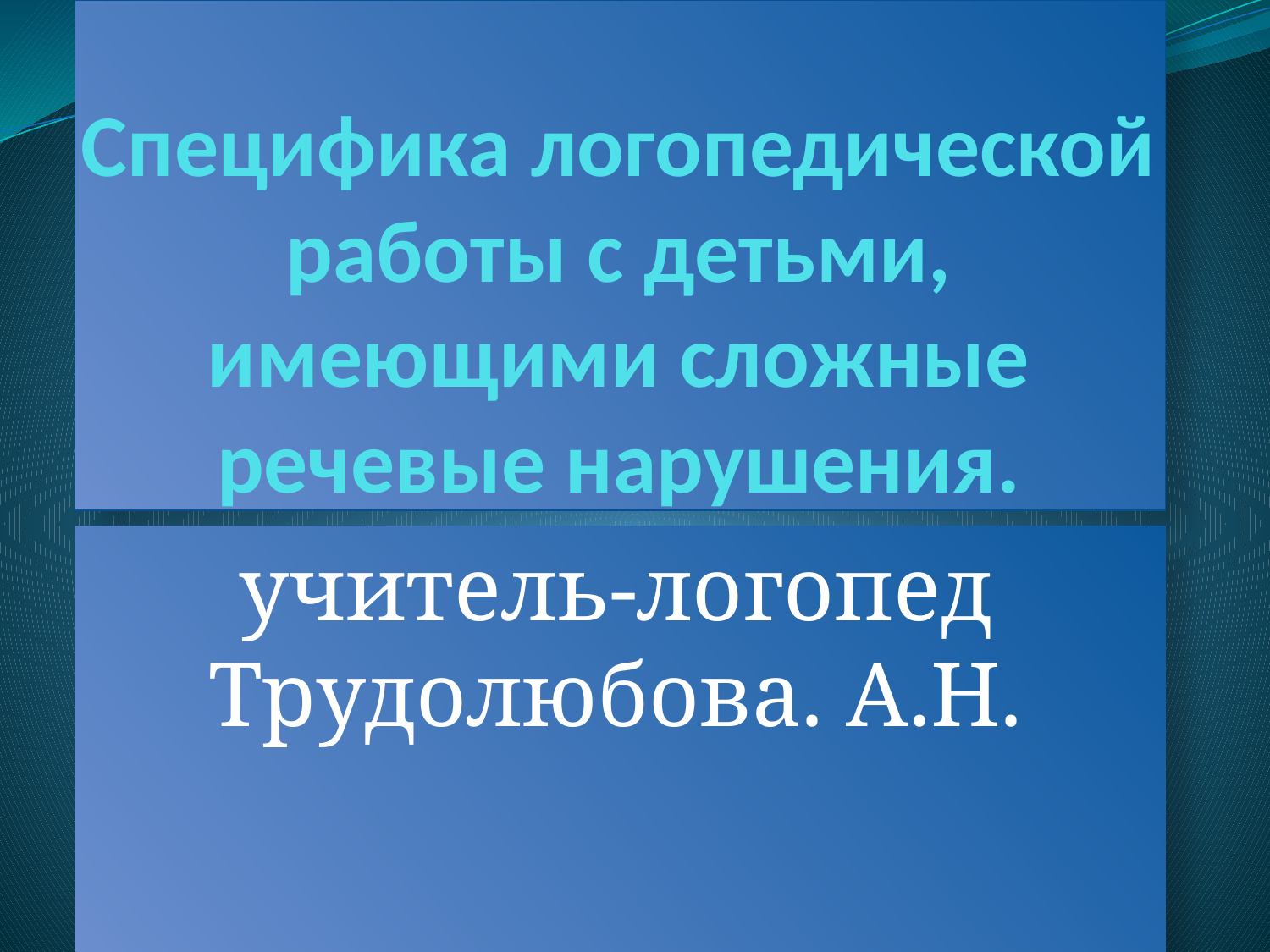

# Специфика логопедической работы с детьми, имеющими сложные речевые нарушения.
учитель-логопед Трудолюбова. А.Н.